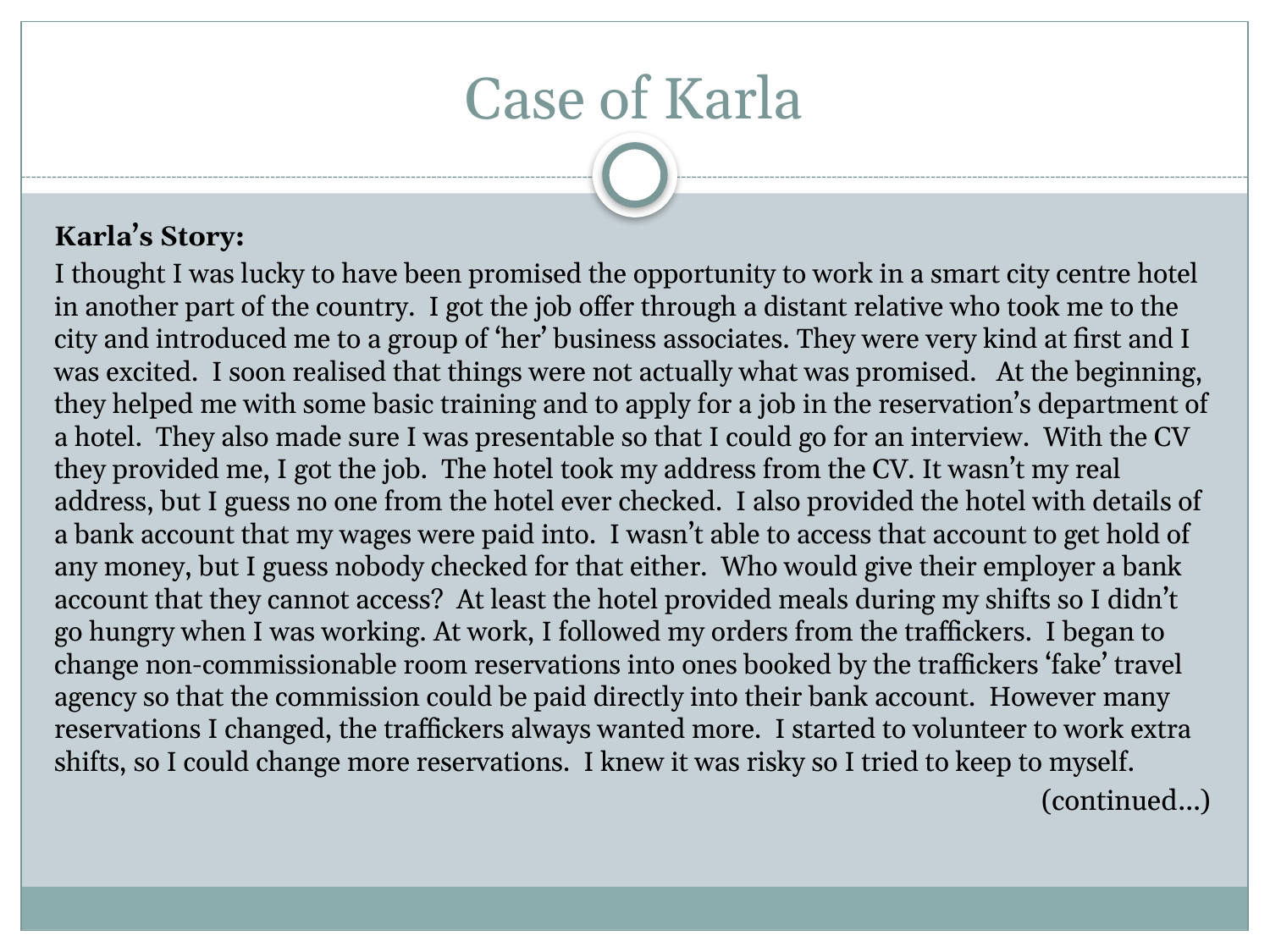

# Case of Karla
Karla’s Story:
I thought I was lucky to have been promised the opportunity to work in a smart city centre hotel in another part of the country.  I got the job offer through a distant relative who took me to the city and introduced me to a group of ‘her’ business associates. They were very kind at first and I was excited.  I soon realised that things were not actually what was promised.   At the beginning, they helped me with some basic training and to apply for a job in the reservation’s department of a hotel.  They also made sure I was presentable so that I could go for an interview.  With the CV they provided me, I got the job.  The hotel took my address from the CV. It wasn’t my real address, but I guess no one from the hotel ever checked.  I also provided the hotel with details of a bank account that my wages were paid into.  I wasn’t able to access that account to get hold of  any money, but I guess nobody checked for that either.  Who would give their employer a bank account that they cannot access?  At least the hotel provided meals during my shifts so I didn’t go hungry when I was working. At work, I followed my orders from the traffickers.  I began to change non-commissionable room reservations into ones booked by the traffickers ‘fake’ travel agency so that the commission could be paid directly into their bank account.  However many reservations I changed, the traffickers always wanted more.  I started to volunteer to work extra shifts, so I could change more reservations.  I knew it was risky so I tried to keep to myself.
(continued…)